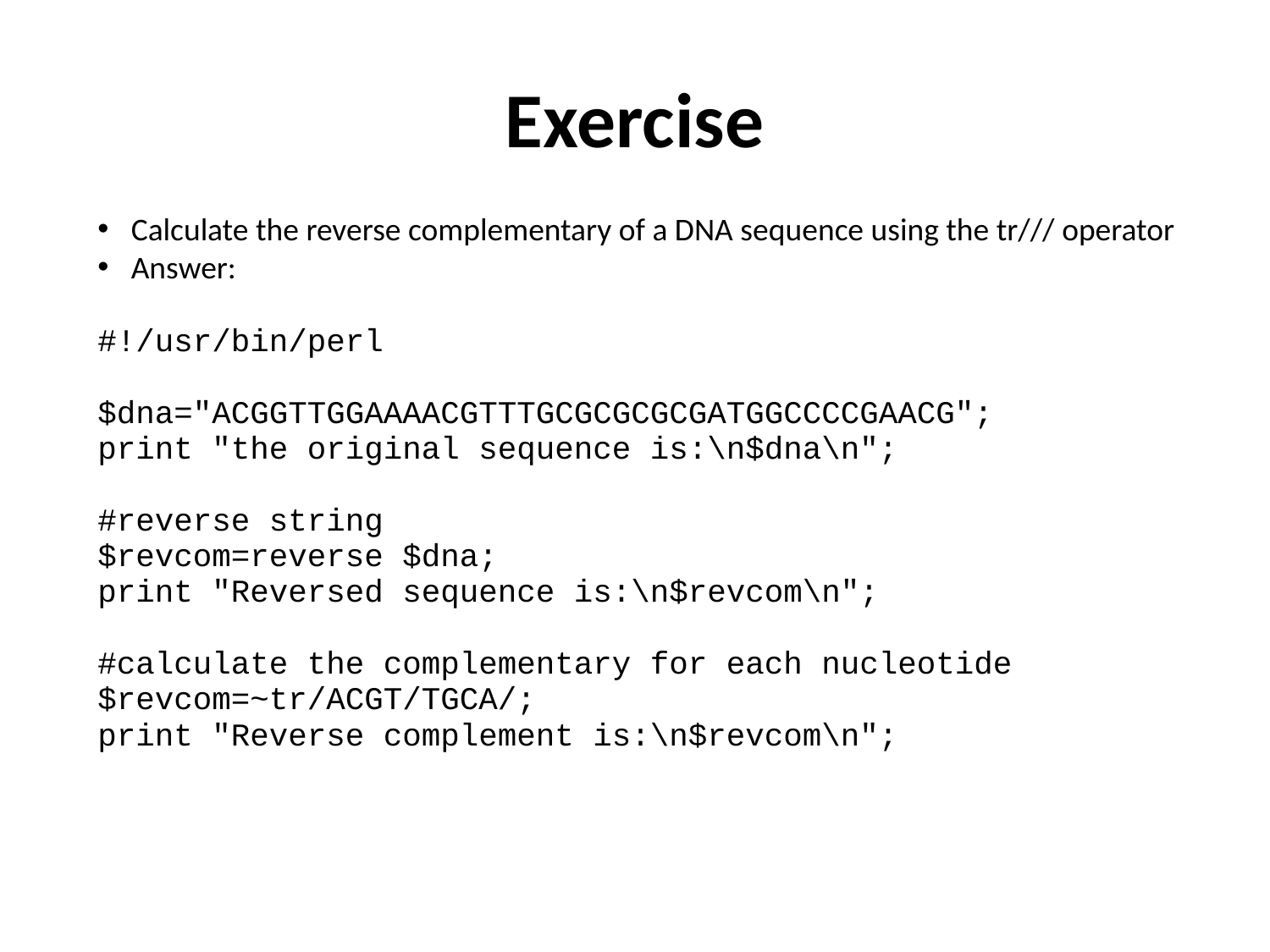

Exercise
Calculate the reverse complementary of a DNA sequence using the tr/// operator
Answer:

#!/usr/bin/perl

$dna="ACGGTTGGAAAACGTTTGCGCGCGCGATGGCCCCGAACG";
print "the original sequence is:\n$dna\n";

#reverse string
$revcom=reverse $dna;
print "Reversed sequence is:\n$revcom\n";

#calculate the complementary for each nucleotide
$revcom=~tr/ACGT/TGCA/;
print "Reverse complement is:\n$revcom\n";